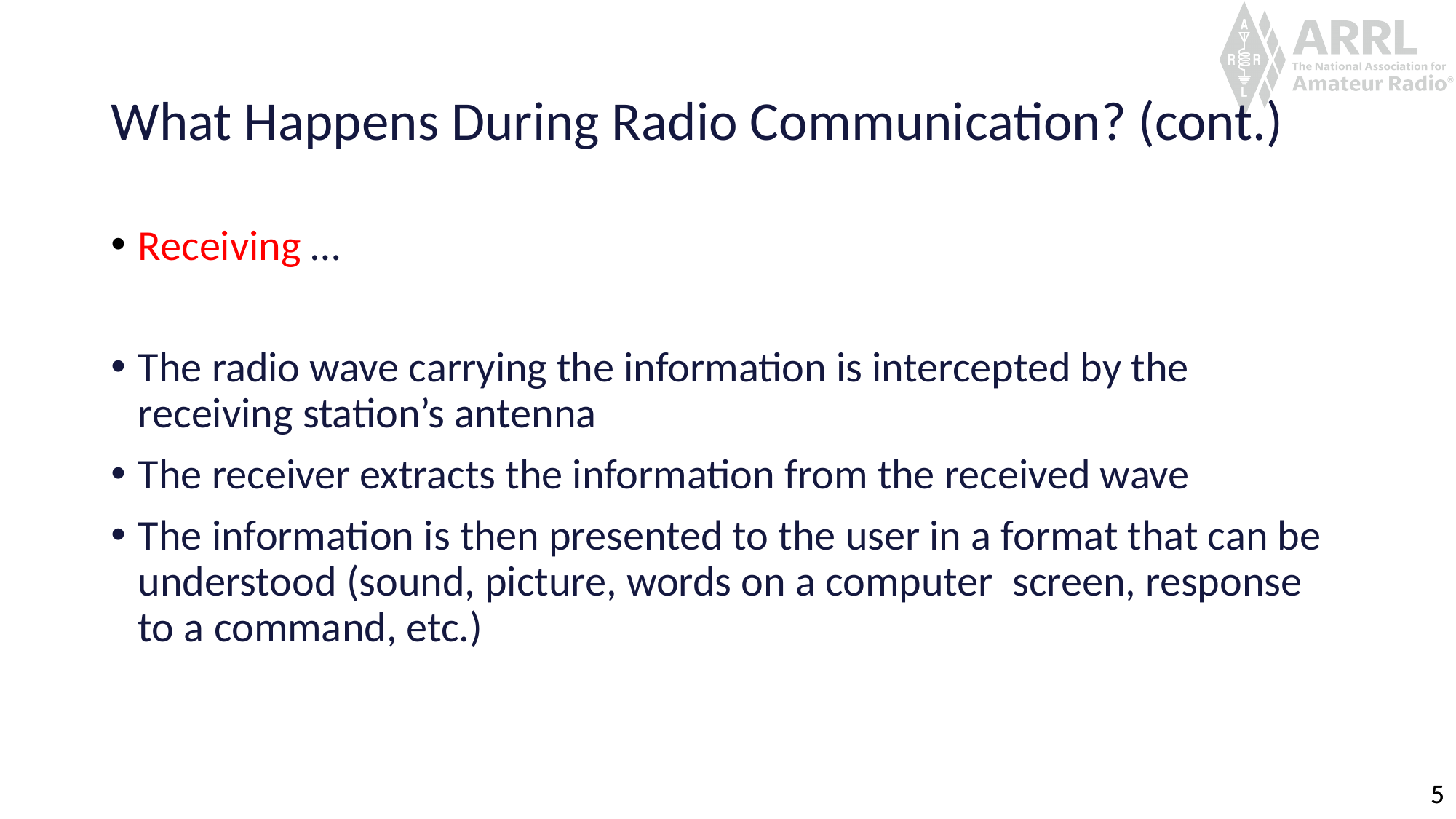

# What Happens During Radio Communication? (cont.)
Receiving …

The radio wave carrying the information is intercepted by the receiving station’s antenna
The receiver extracts the information from the received wave
The information is then presented to the user in a format that can be understood (sound, picture, words on a computer  screen, response to a command, etc.)